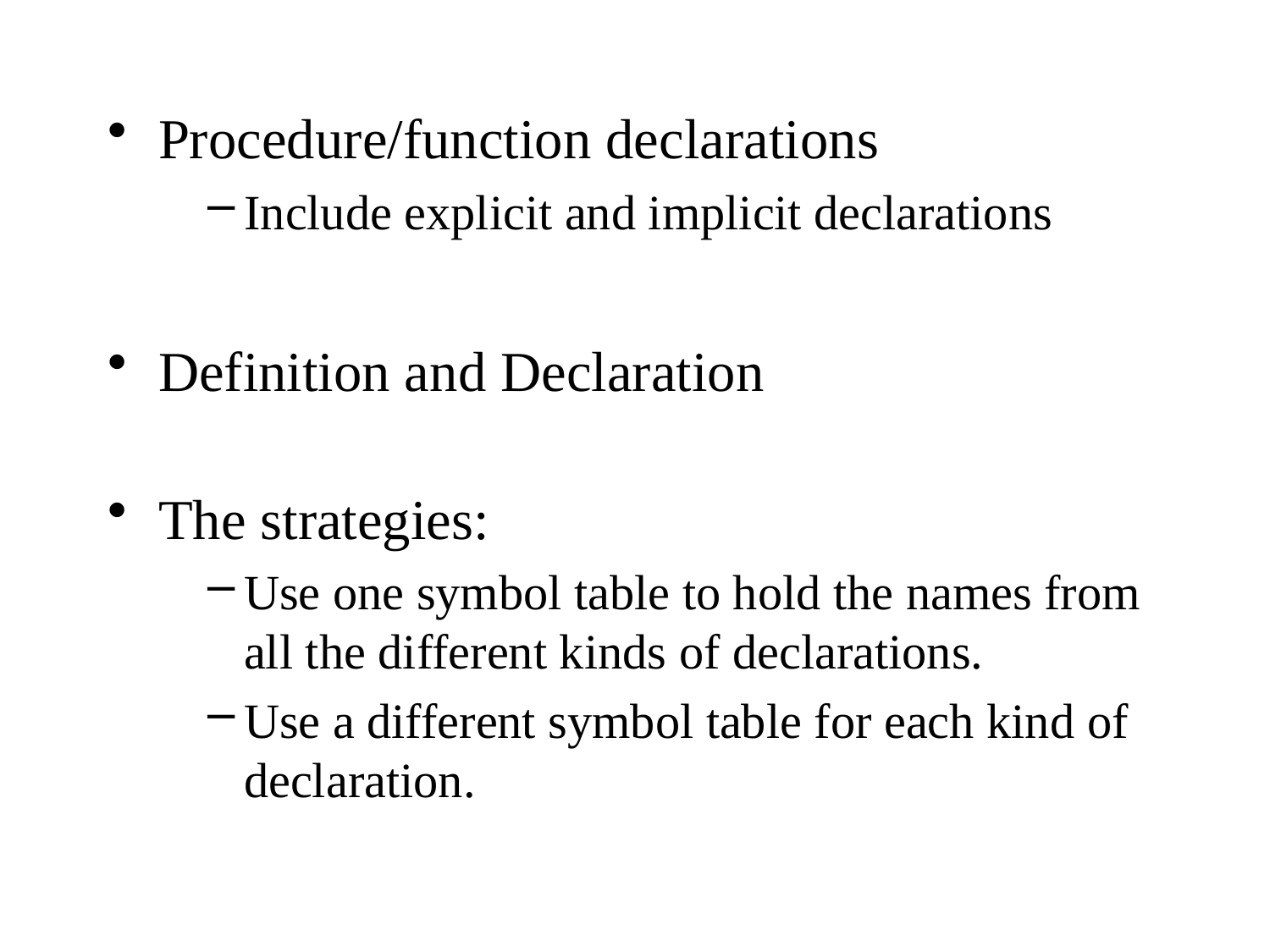

Procedure/function declarations
Include explicit and implicit declarations

Definition and Declaration

The strategies:
Use one symbol table to hold the names from all the different kinds of declarations.
Use a different symbol table for each kind of declaration.